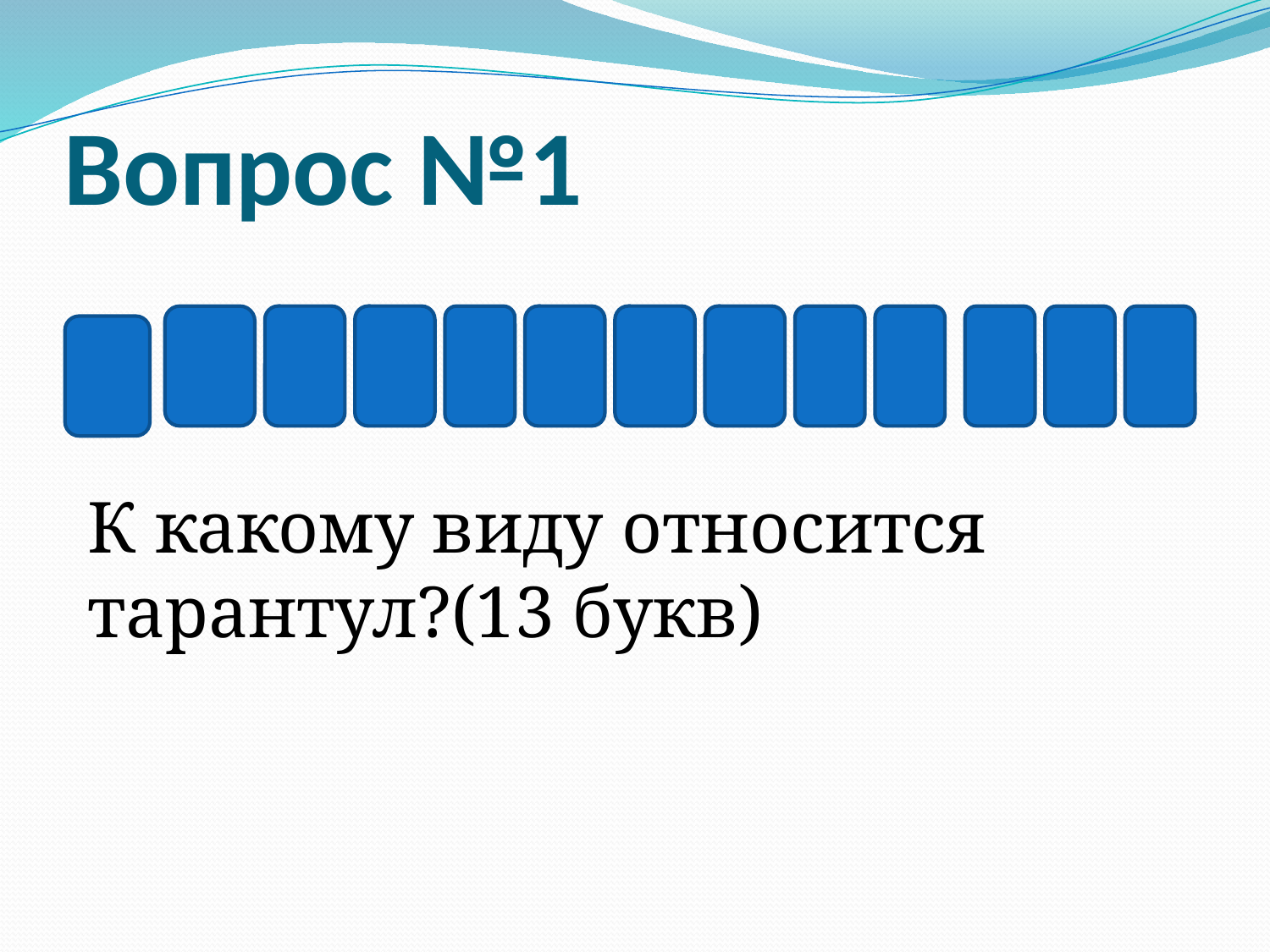

# Вопрос №1

К какому виду относится тарантул?(13 букв)